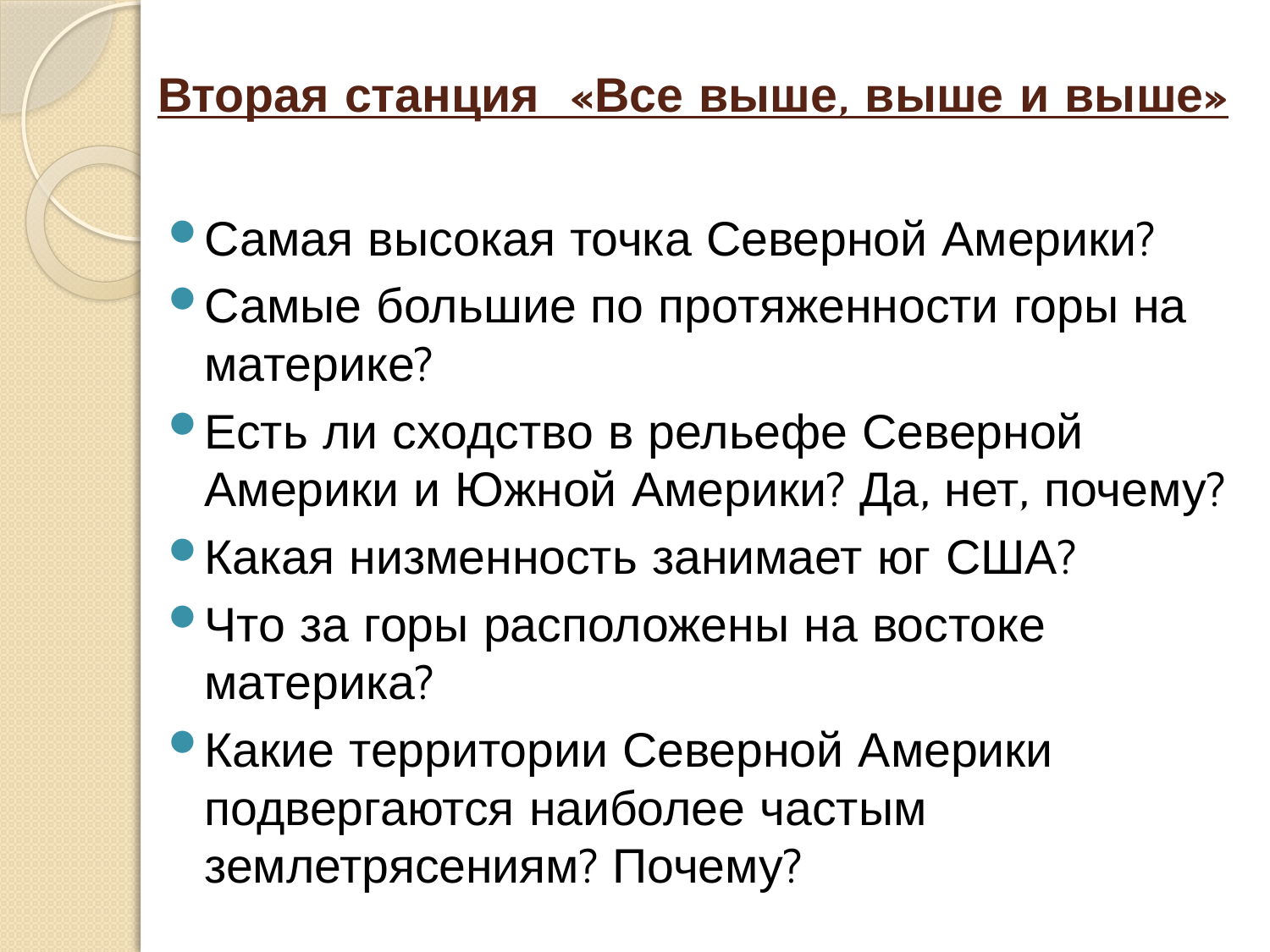

# Вторая станция  «Все выше, выше и выше»
Самая высокая точка Северной Америки?
Самые большие по протяженности горы на материке?
Есть ли сходство в рельефе Северной Америки и Южной Америки? Да, нет, почему?
Какая низменность занимает юг США?
Что за горы расположены на востоке материка?
Какие территории Северной Америки подвергаются наиболее частым землетрясениям? Почему?